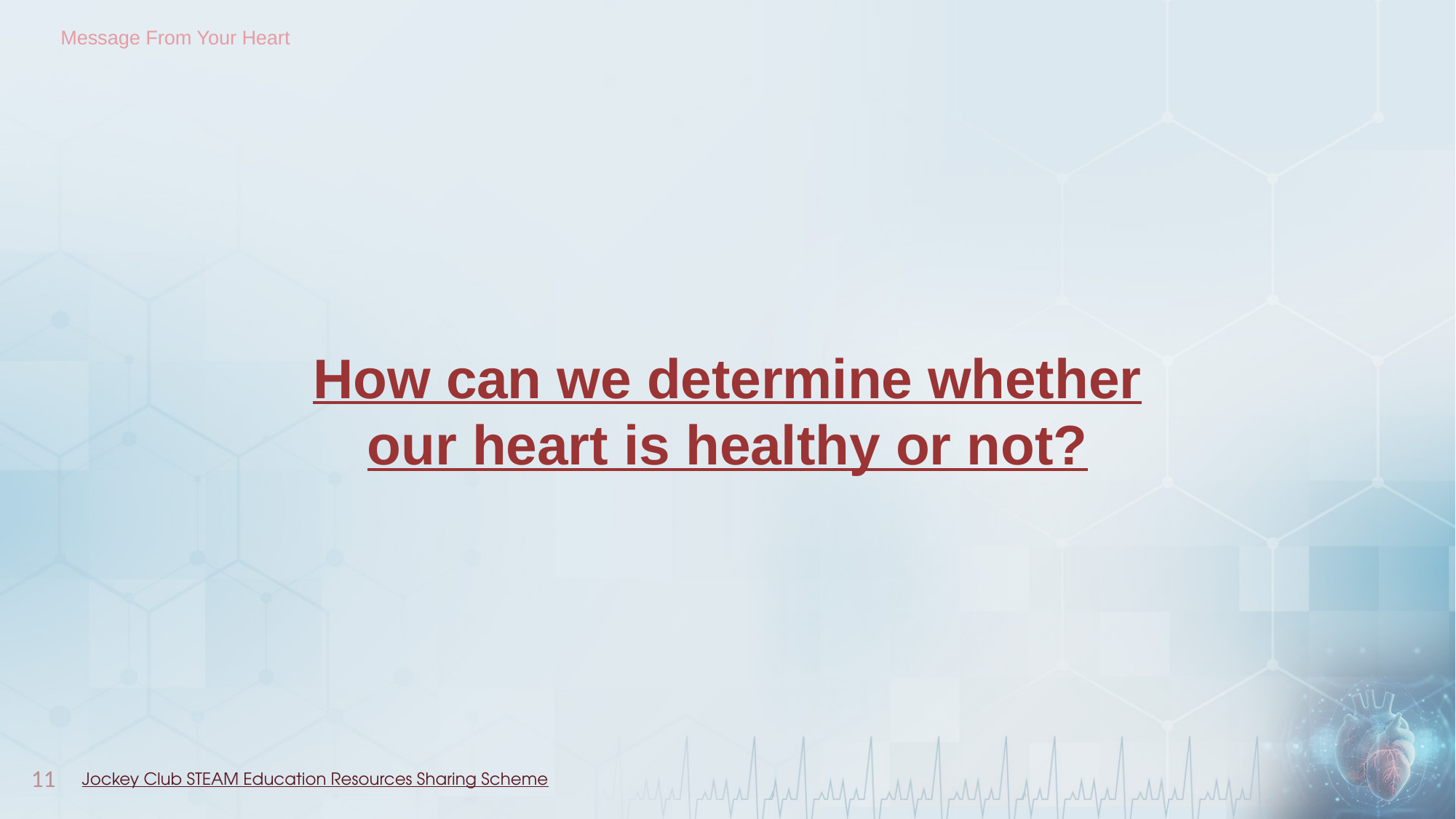

# How can we determine whether our heart is healthy or not?
11